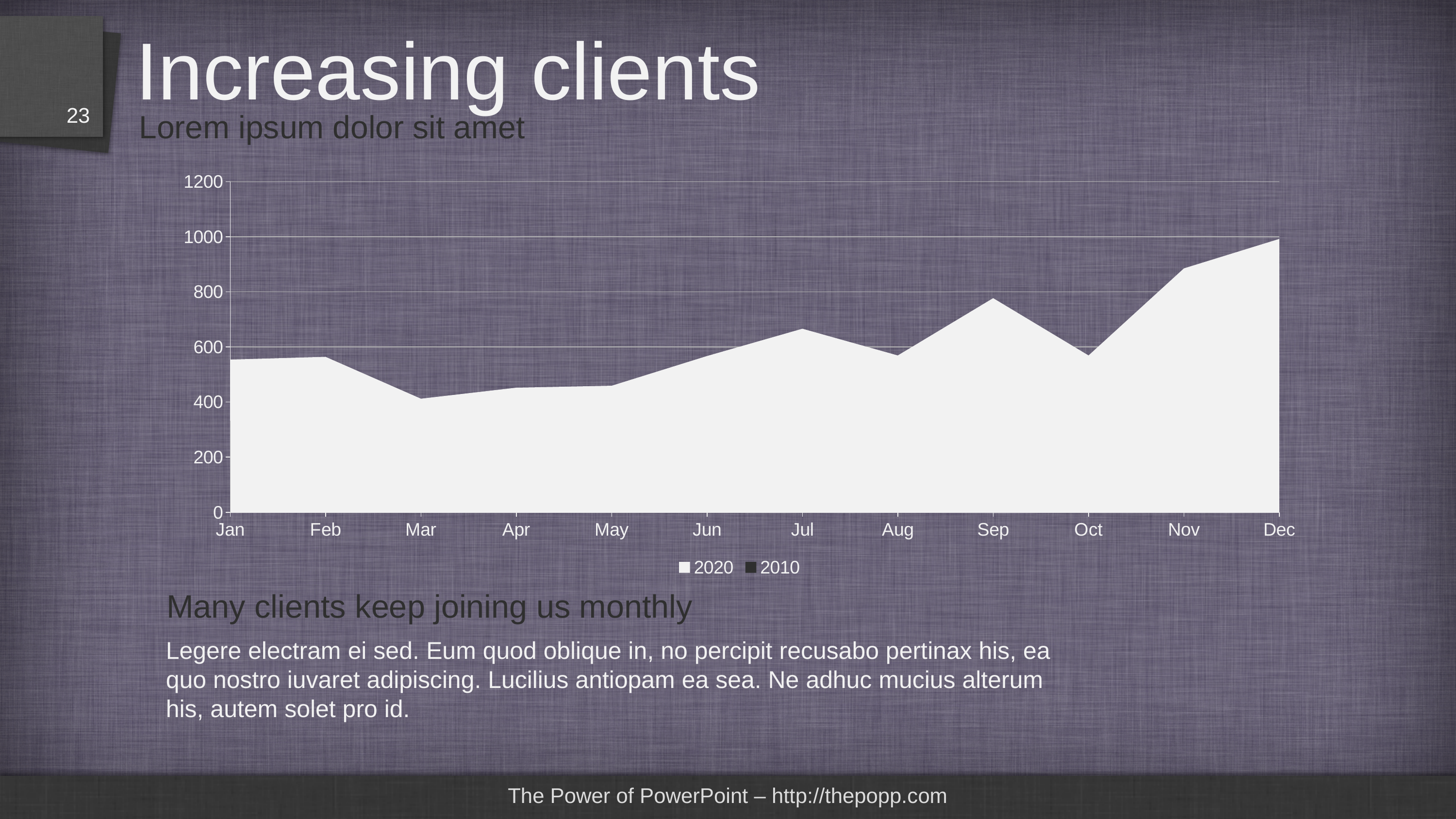

# Increasing clients
23
Lorem ipsum dolor sit amet

### Chart

| Category | 2020 | 2010 |
|---|---|---|
| Jan | 554.0 | 332.0 |
| Feb | 564.0 | 221.0 |
| Mar | 412.0 | 336.0 |
| Apr | 452.0 | 326.0 |
| May | 459.0 | 210.0 |
| Jun | 567.0 | 235.0 |
| Jul | 666.0 | 356.0 |
| Aug | 569.0 | 445.0 |
| Sep | 777.0 | 556.0 |
| Oct | 569.0 | 453.0 |
| Nov | 885.0 | 564.0 |
| Dec | 992.0 | 569.0 |
Many clients keep joining us monthly
Legere electram ei sed. Eum quod oblique in, no percipit recusabo pertinax his, ea quo nostro iuvaret adipiscing. Lucilius antiopam ea sea. Ne adhuc mucius alterum his, autem solet pro id.

The Power of PowerPoint – http://thepopp.com